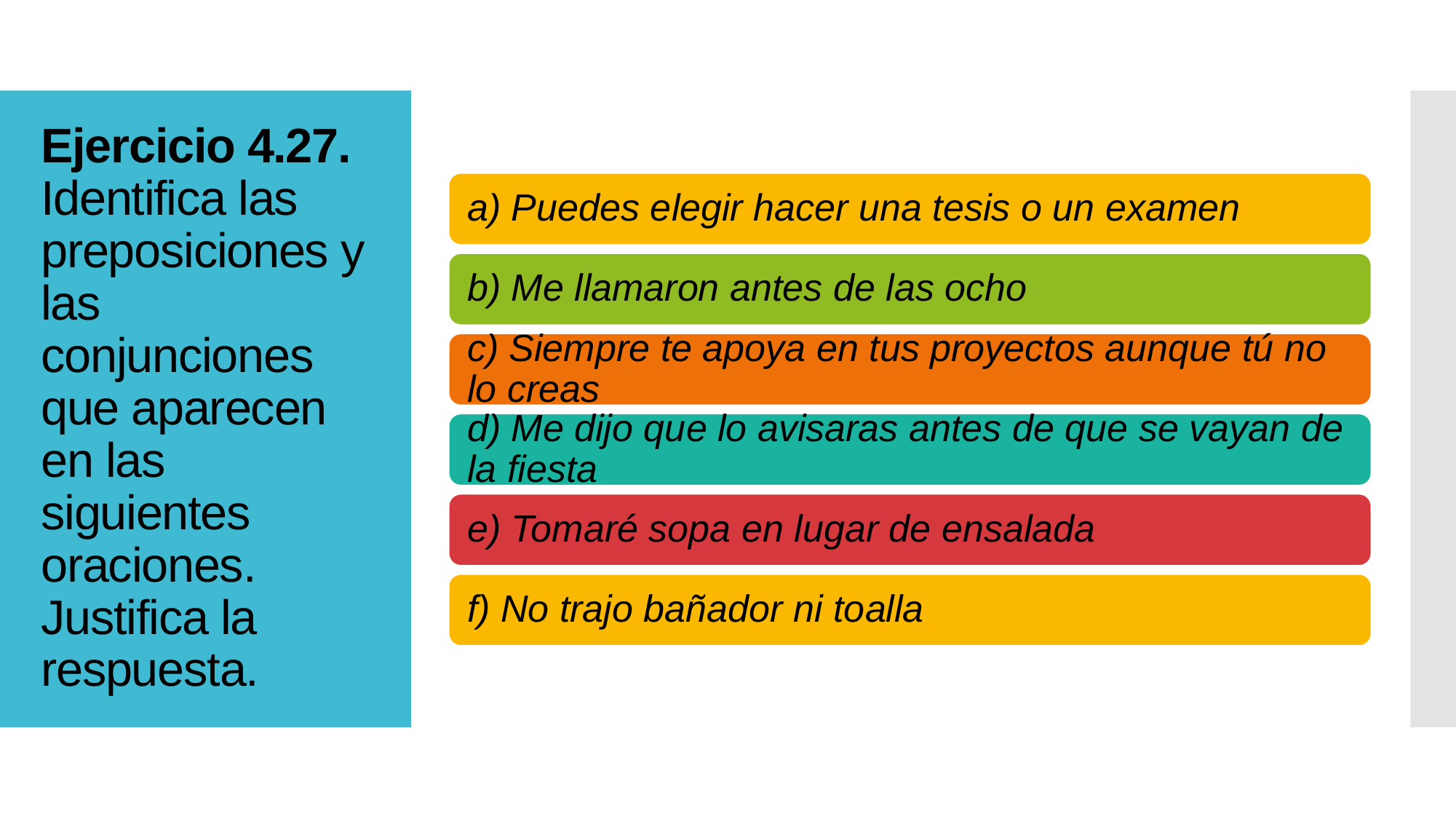

a) Puedes elegir hacer una tesis o un examen
b) Me llamaron antes de las ocho
c) Siempre te apoya en tus proyectos aunque tú no lo creas
d) Me dijo que lo avisaras antes de que se vayan de la fiesta
e) Tomaré sopa en lugar de ensalada
f) No trajo bañador ni toalla
# Ejercicio 4.27. Identifica las preposiciones y las conjunciones que aparecen en las siguientes oraciones. Justifica la respuesta.